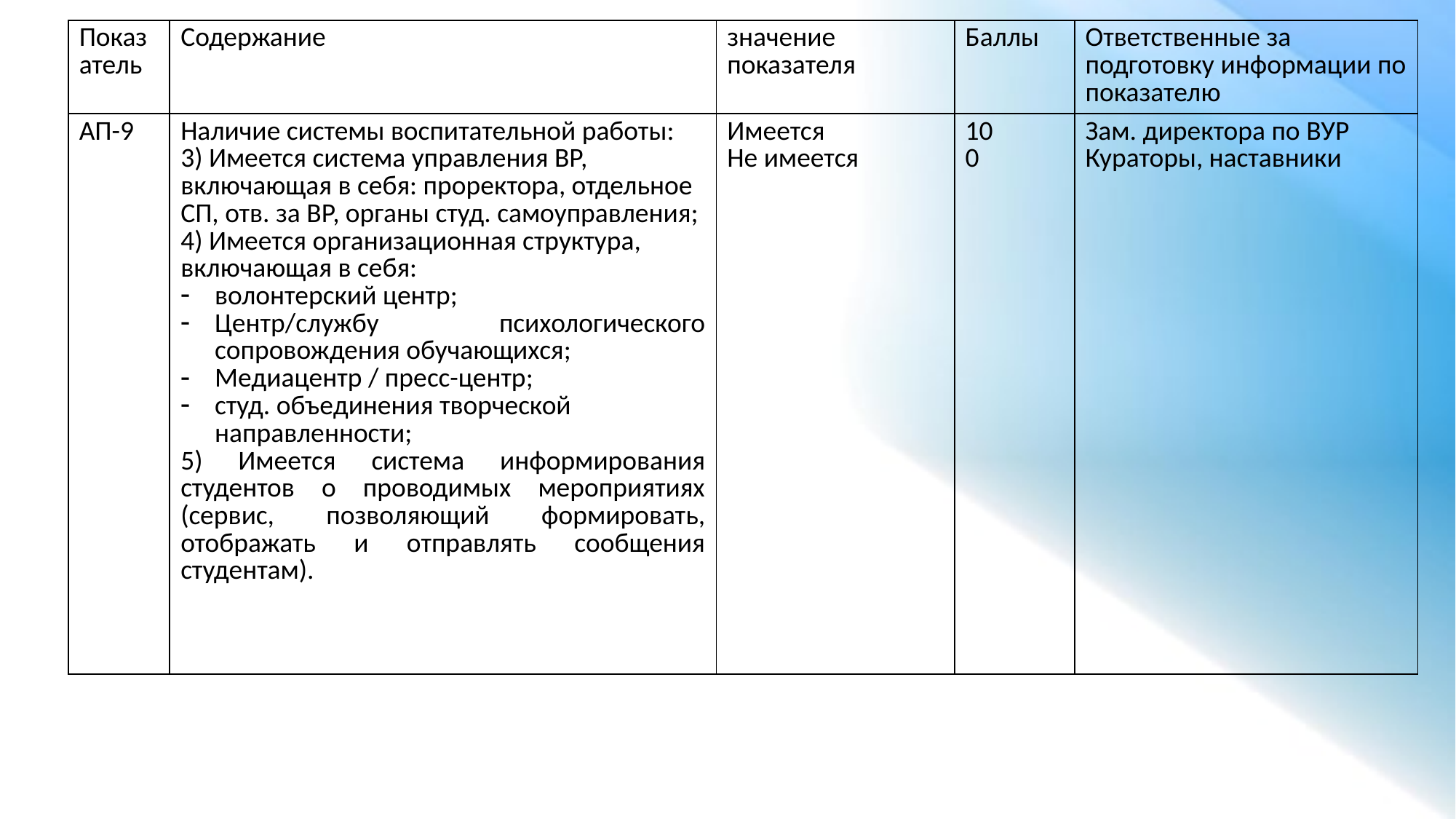

| Показатель | Содержание | значение показателя | Баллы | Ответственные за подготовку информации по показателю |
| --- | --- | --- | --- | --- |
| АП-9 | Наличие системы воспитательной работы: 3) Имеется система управления ВР, включающая в себя: проректора, отдельное СП, отв. за ВР, органы студ. самоуправления; 4) Имеется организационная структура, включающая в себя: волонтерский центр; Центр/службу психологического сопровождения обучающихся; Медиацентр / пресс-центр; студ. объединения творческой направленности; 5) Имеется система информирования студентов о проводимых мероприятиях (сервис, позволяющий формировать, отображать и отправлять сообщения студентам). | Имеется Не имеется | 10 0 | Зам. директора по ВУР Кураторы, наставники |